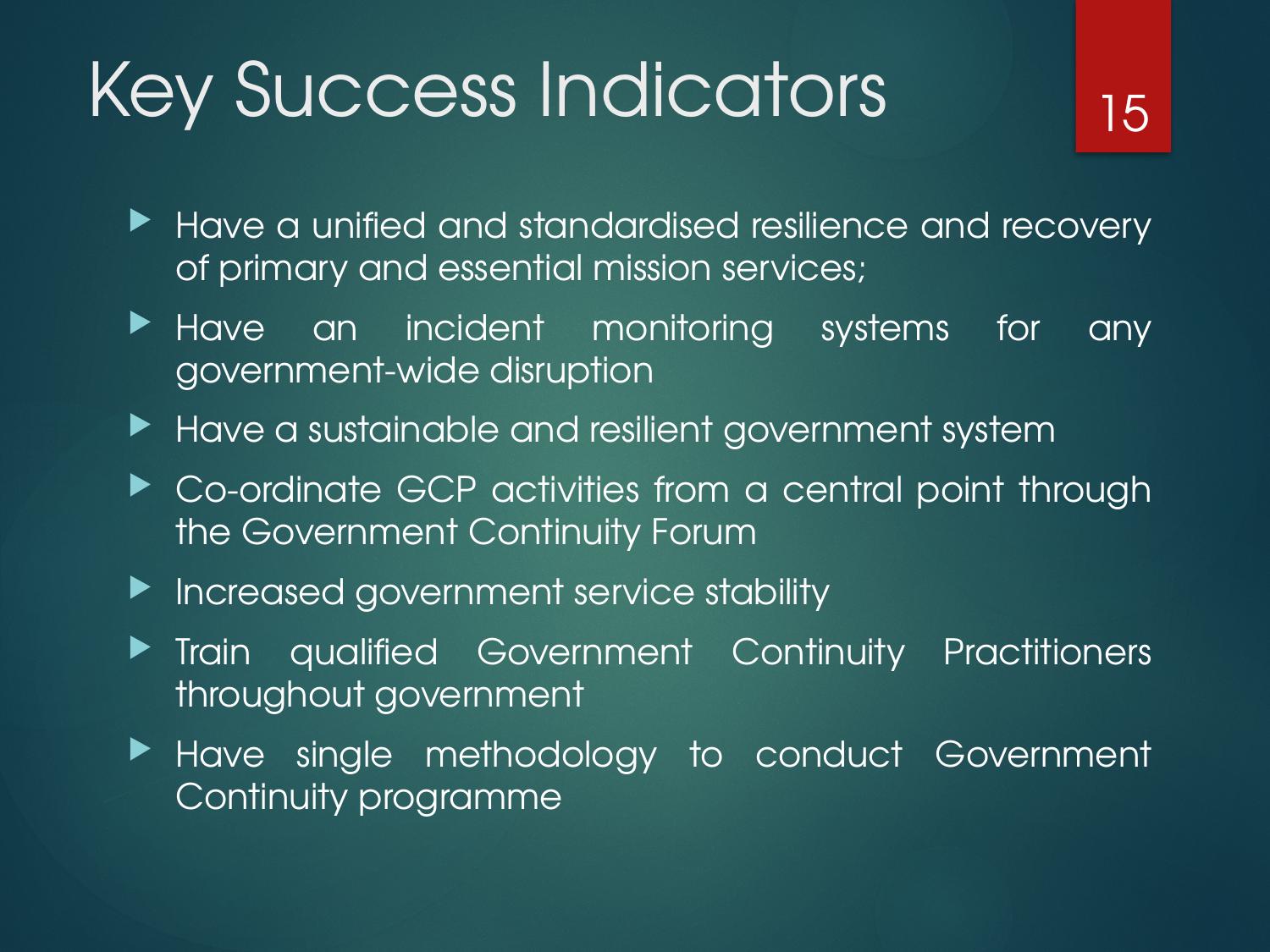

# Key Success Indicators
15
Have a unified and standardised resilience and recovery of primary and essential mission services;
Have an incident monitoring systems for any government-wide disruption
Have a sustainable and resilient government system
Co-ordinate GCP activities from a central point through the Government Continuity Forum
Increased government service stability
Train qualified Government Continuity Practitioners throughout government
Have single methodology to conduct Government Continuity programme